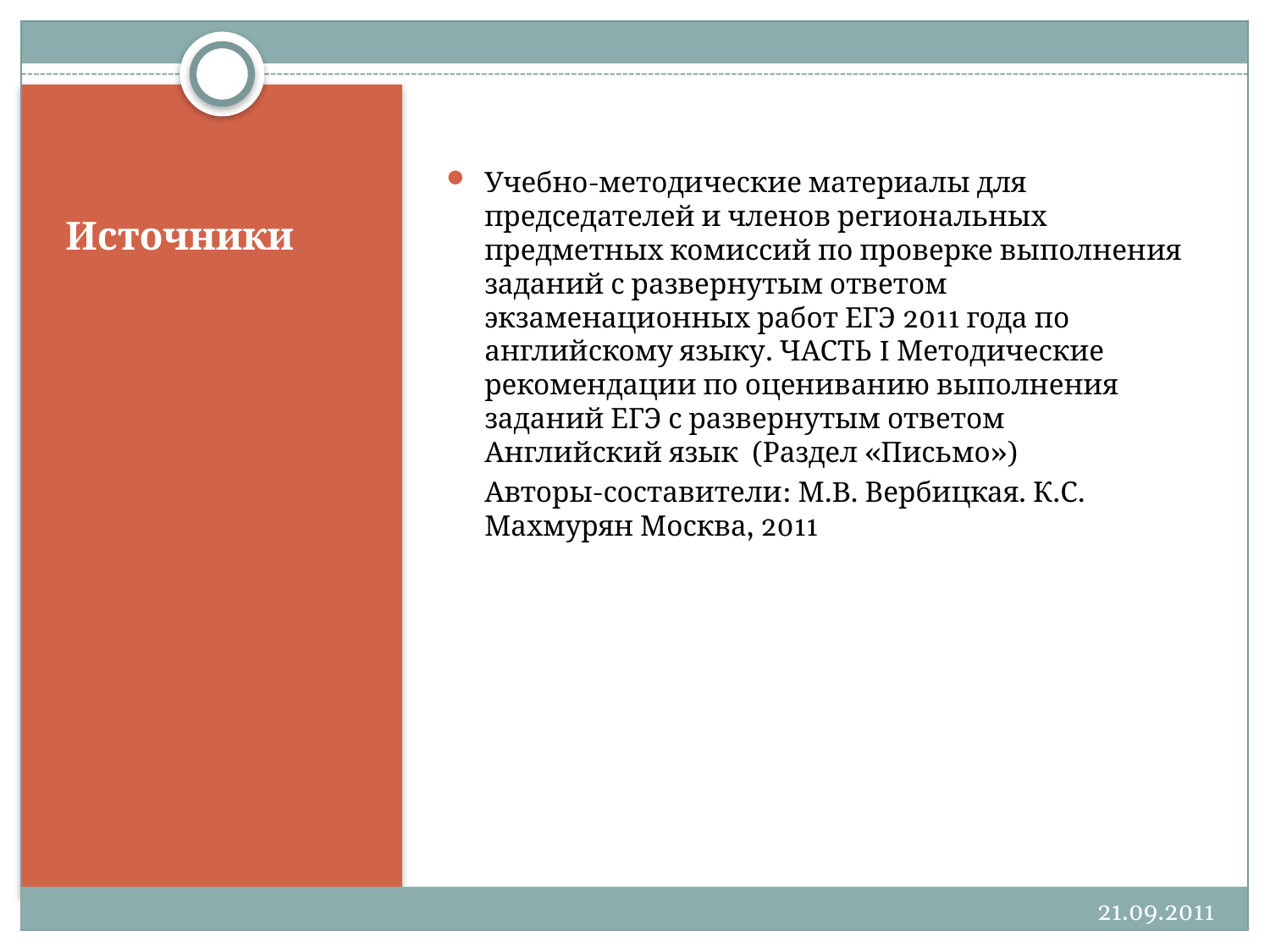

Учебно-методические материалы для председателей и членов региональных предметных комиссий по проверке выполнения заданий с развернутым ответом экзаменационных работ ЕГЭ 2011 года по английскому языку. ЧАСТЬ I Методические рекомендации по оцениванию выполнения заданий ЕГЭ с развернутым ответом
Английский язык  (Раздел «Письмо»)
	Авторы-составители: М.B. Вербицкая. К.С. Махмурян Москва, 2011

# Источники

21.09.2011